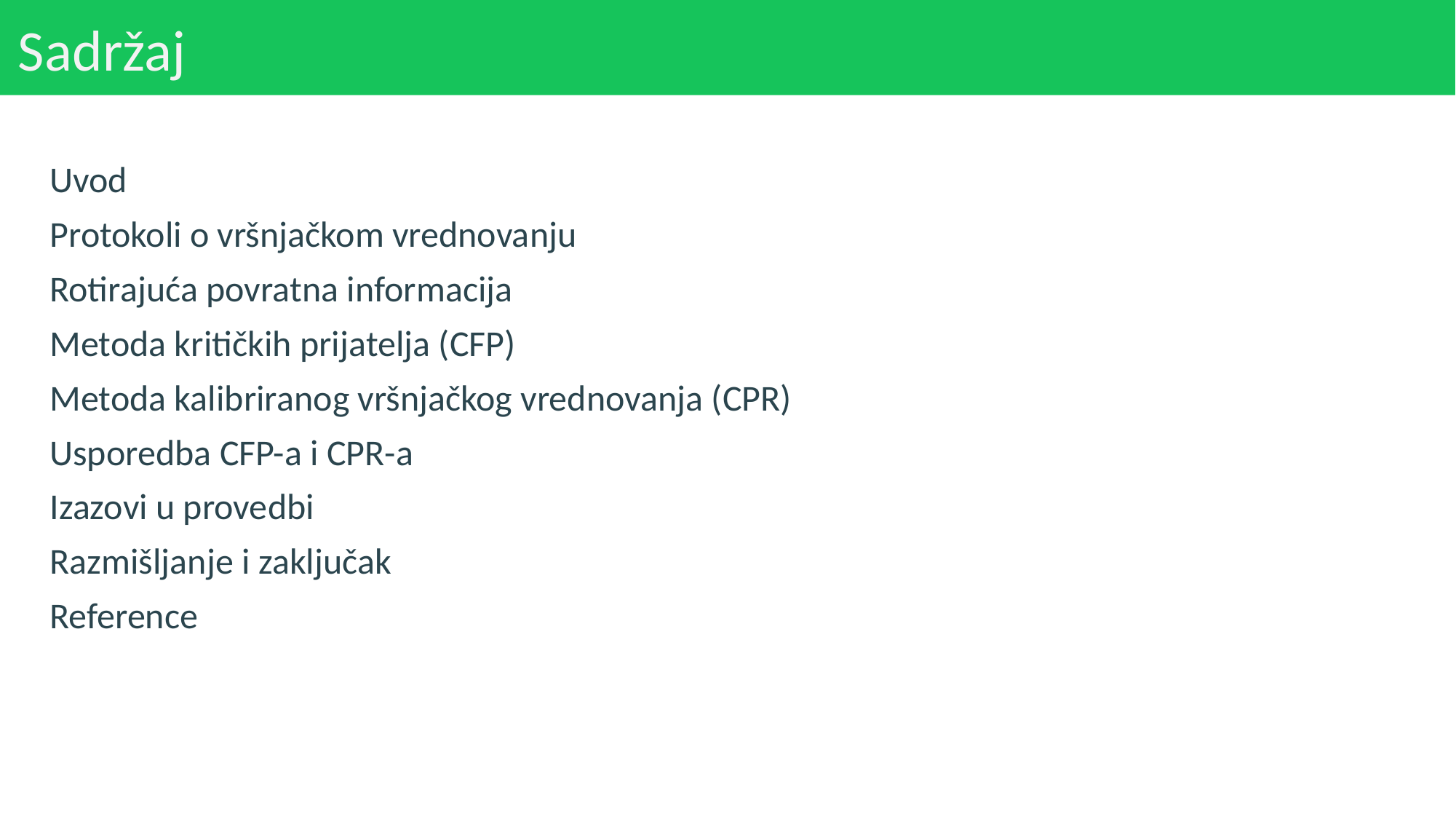

# Sadržaj
Uvod
Protokoli o vršnjačkom vrednovanju
Rotirajuća povratna informacija
Metoda kritičkih prijatelja (CFP)
Metoda kalibriranog vršnjačkog vrednovanja (CPR)
Usporedba CFP-a i CPR-a
Izazovi u provedbi
Razmišljanje i zaključak
Reference